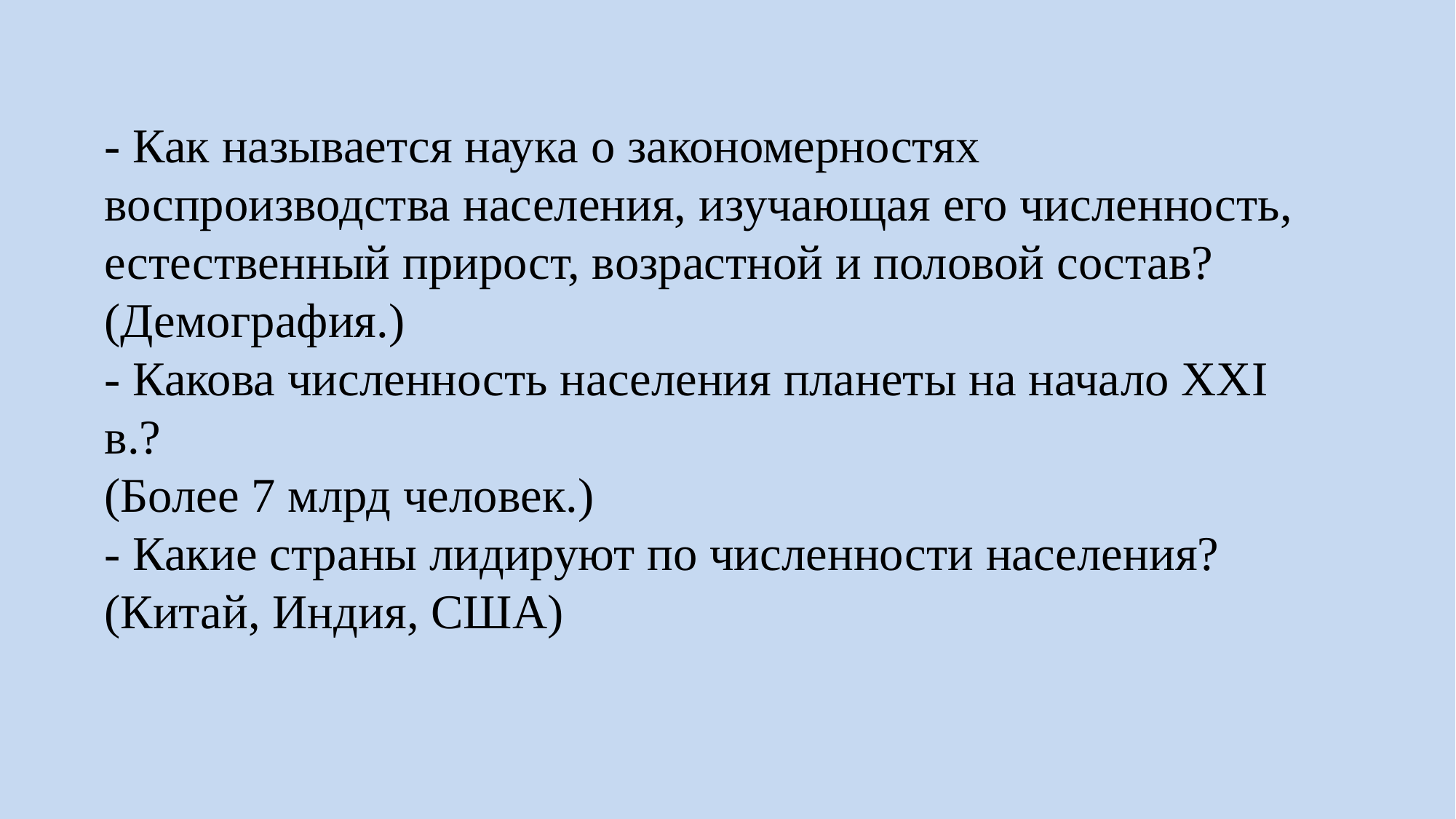

- Как называется наука о закономерностях воспроизводства населения, изучающая его численность, естественный прирост, возрастной и половой состав? (Демография.)
- Какова численность населения планеты на начало XXI в.?
(Более 7 млрд человек.)
- Какие страны лидируют по численности населения? (Китай, Индия, США)